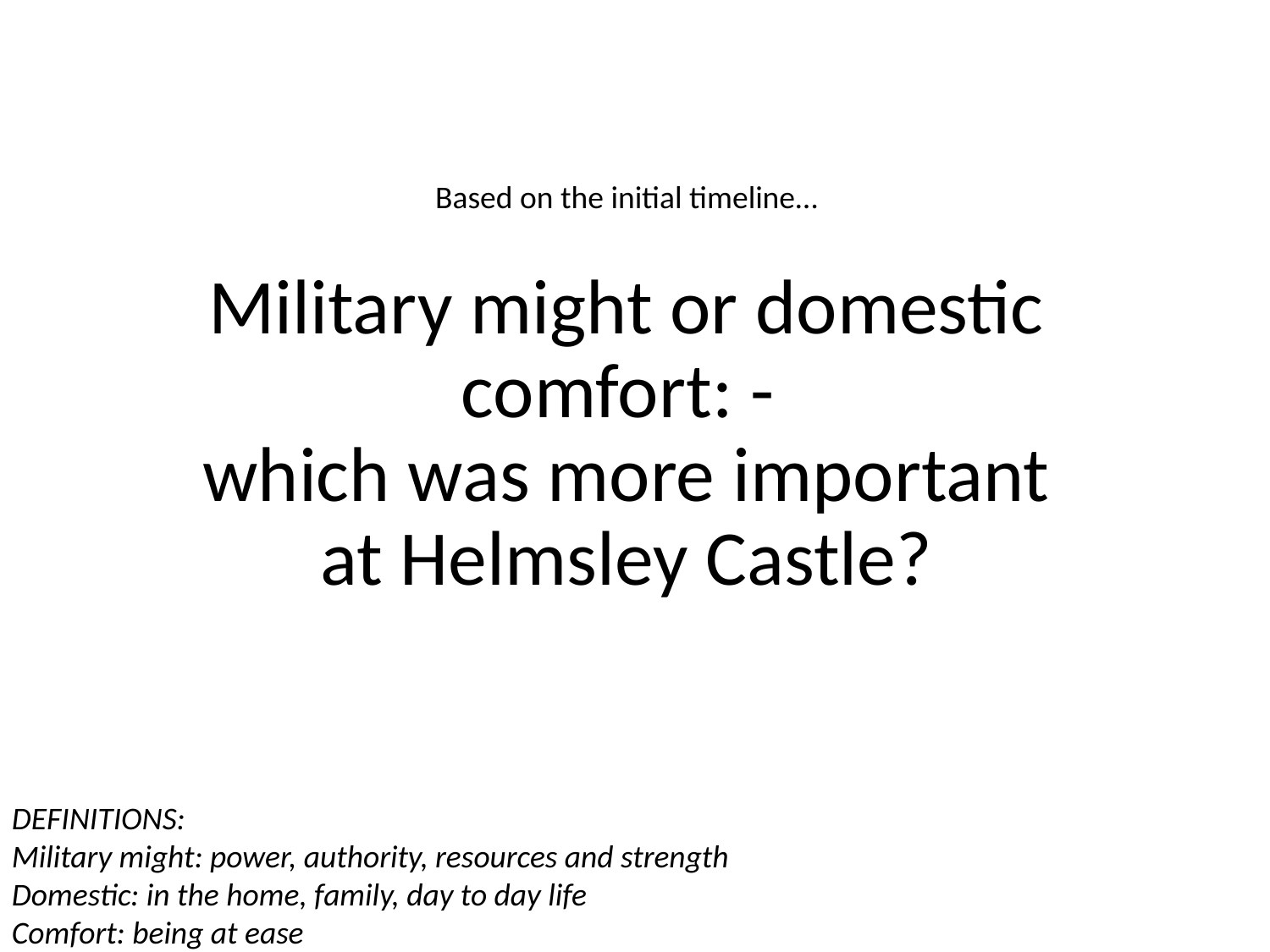

Military might or domestic comfort: -
which was more important at Helmsley Castle?
Based on the initial timeline…
DEFINITIONS:
Military might: power, authority, resources and strength
Domestic: in the home, family, day to day life
Comfort: being at ease